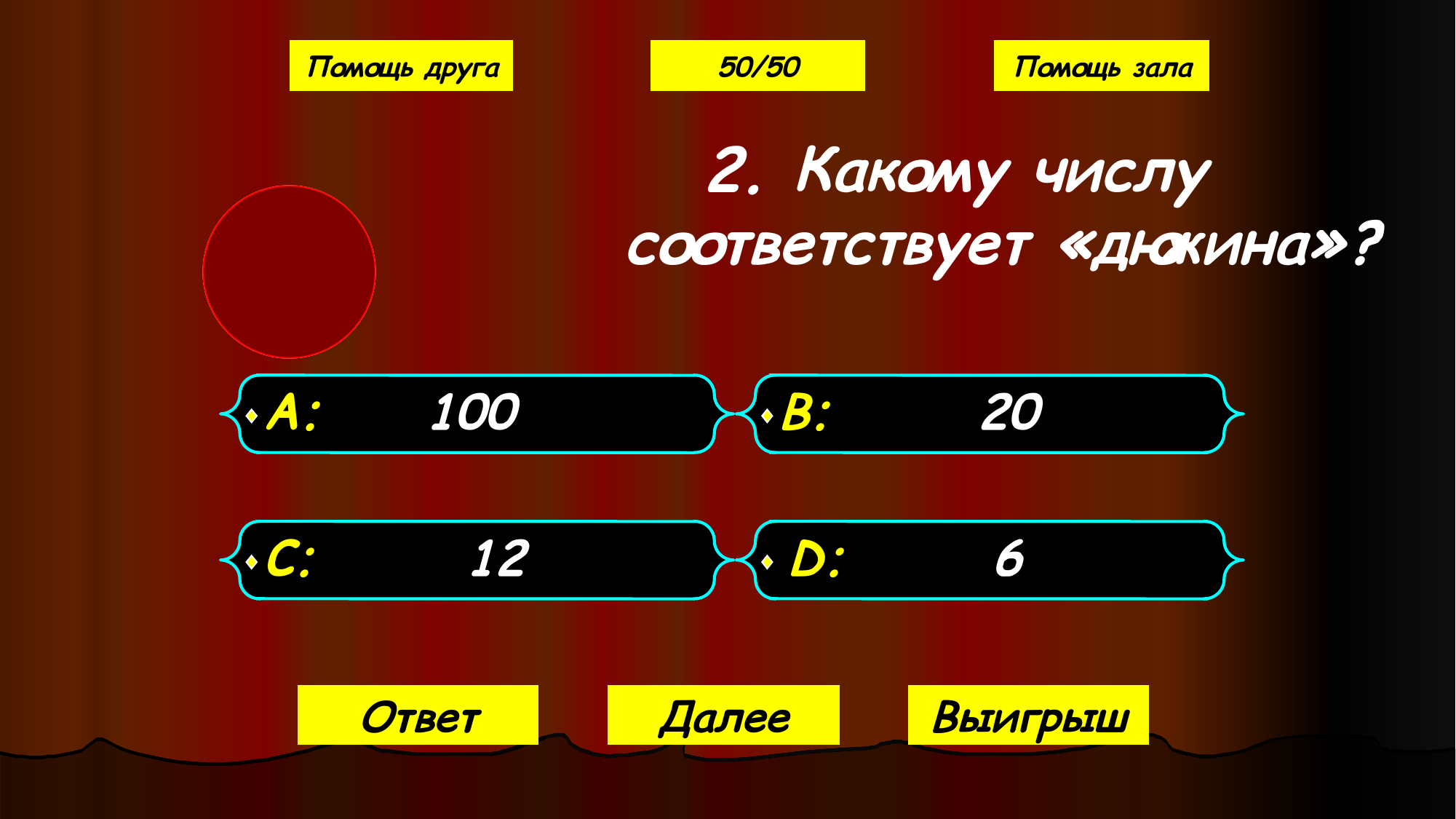

Помощь друга
50/50
Помощь зала
	   2. Какому числу соответствует «дюжина»?

А:     100
В:       20

С:            12

D:       6

Ответ
Далее
Выигрыш